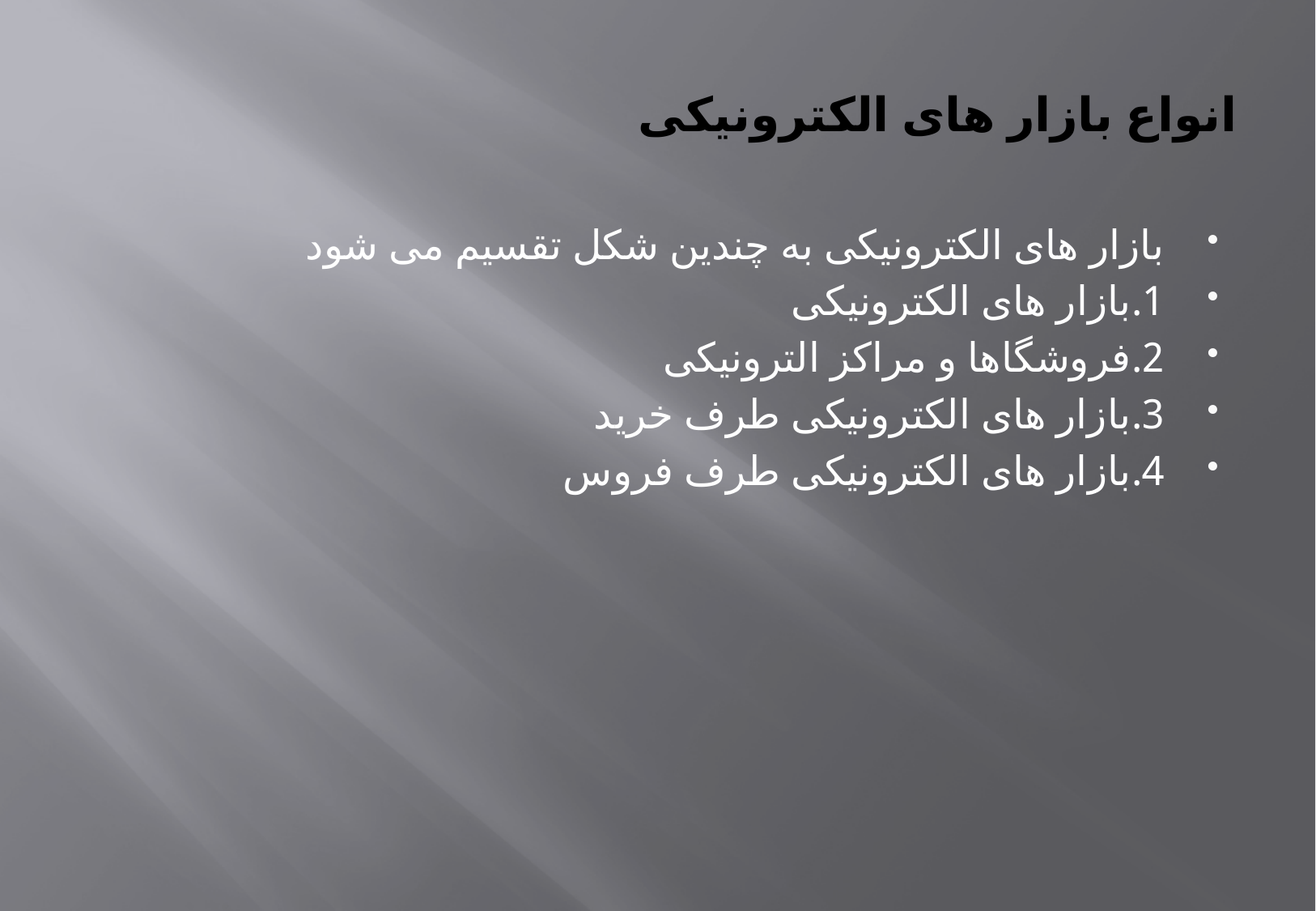

# انواع بازار های الکترونیکی
بازار های الکترونیکی به چندین شکل تقسیم می شود
1.بازار های الکترونیکی
2.فروشگاها و مراکز الترونیکی
3.بازار های الکترونیکی طرف خرید
4.بازار های الکترونیکی طرف فروس